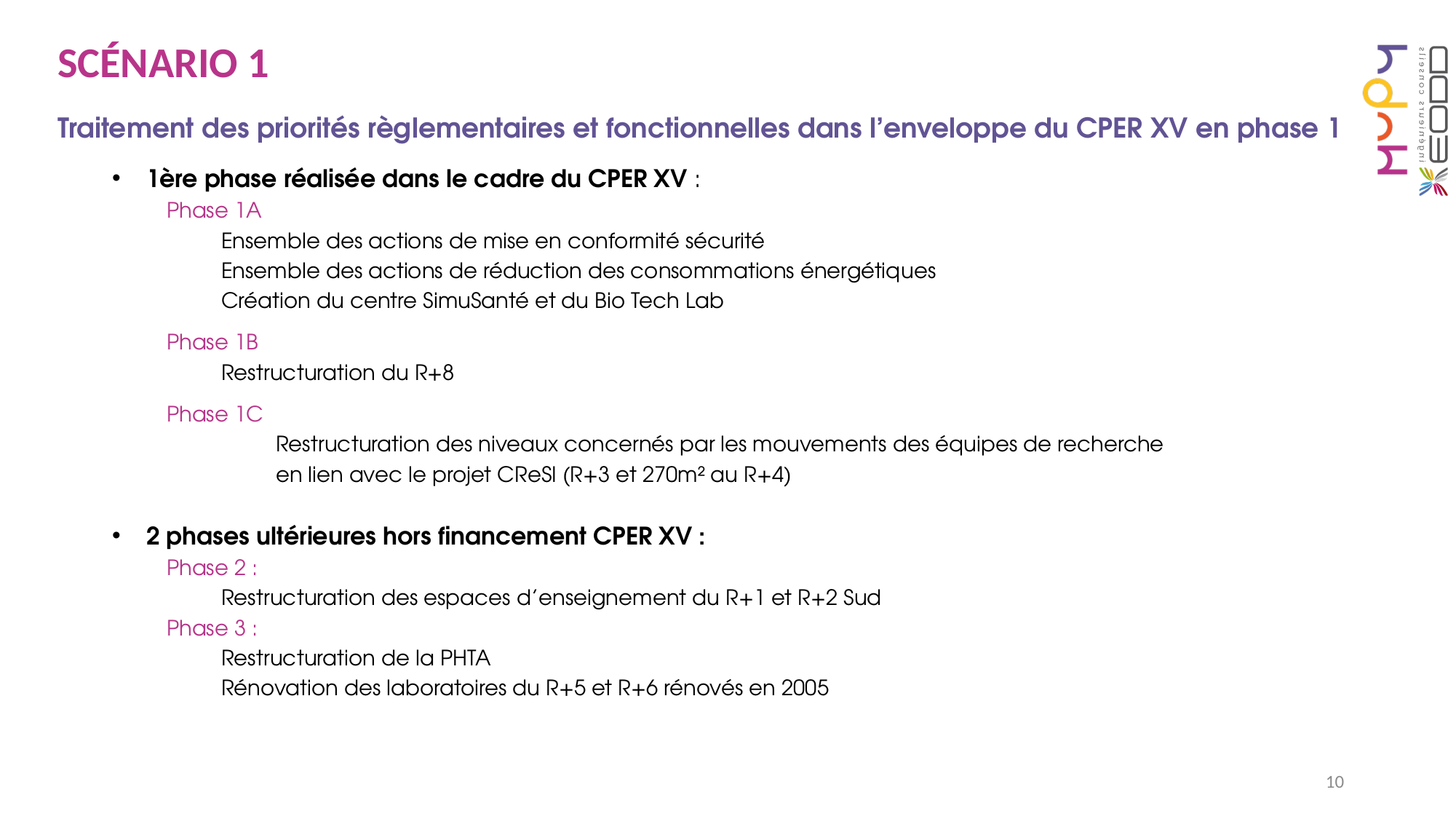

SCÉNARIO 1
Traitement des priorités règlementaires et fonctionnelles dans l’enveloppe du CPER XV en phase 1

1ère phase réalisée dans le cadre du CPER XV :
Phase 1A
Ensemble des actions de mise en conformité sécurité
Ensemble des actions de réduction des consommations énergétiques
Création du centre SimuSanté et du Bio Tech Lab

Phase 1B
Restructuration du R+8

Phase 1C
	Restructuration des niveaux concernés par les mouvements des équipes de recherche
	en lien avec le projet CReSI (R+3 et 270m² au R+4)

2 phases ultérieures hors financement CPER XV :
Phase 2 :
Restructuration des espaces d’enseignement du R+1 et R+2 Sud
Phase 3 :
Restructuration de la PHTA
Rénovation des laboratoires du R+5 et R+6 rénovés en 2005
10